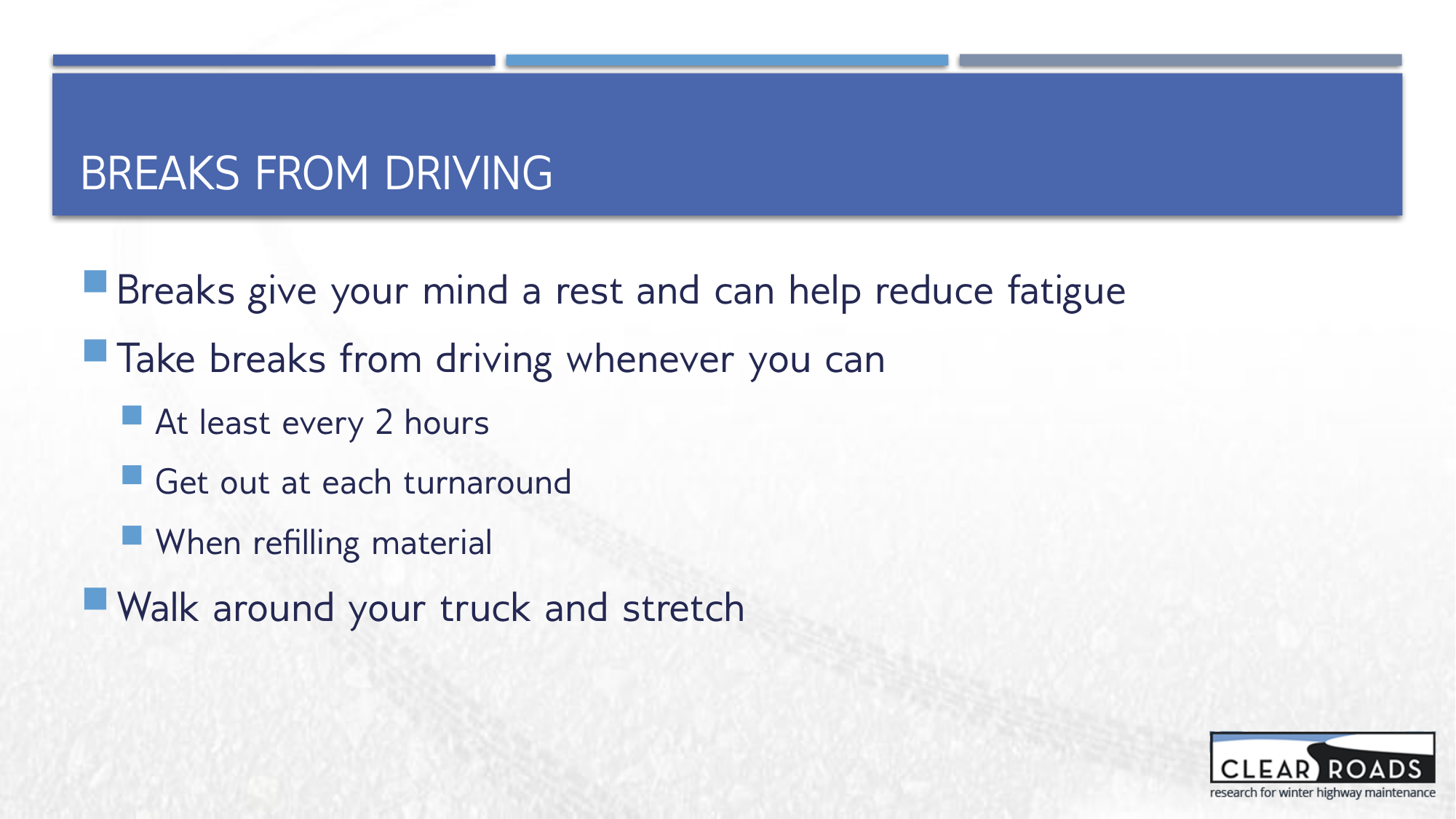

# Breaks from Driving
Breaks give your mind a rest and can help reduce fatigue
Take breaks from driving whenever you can
At least every 2 hours
Get out at each turnaround
When refilling material
Walk around your truck and stretch